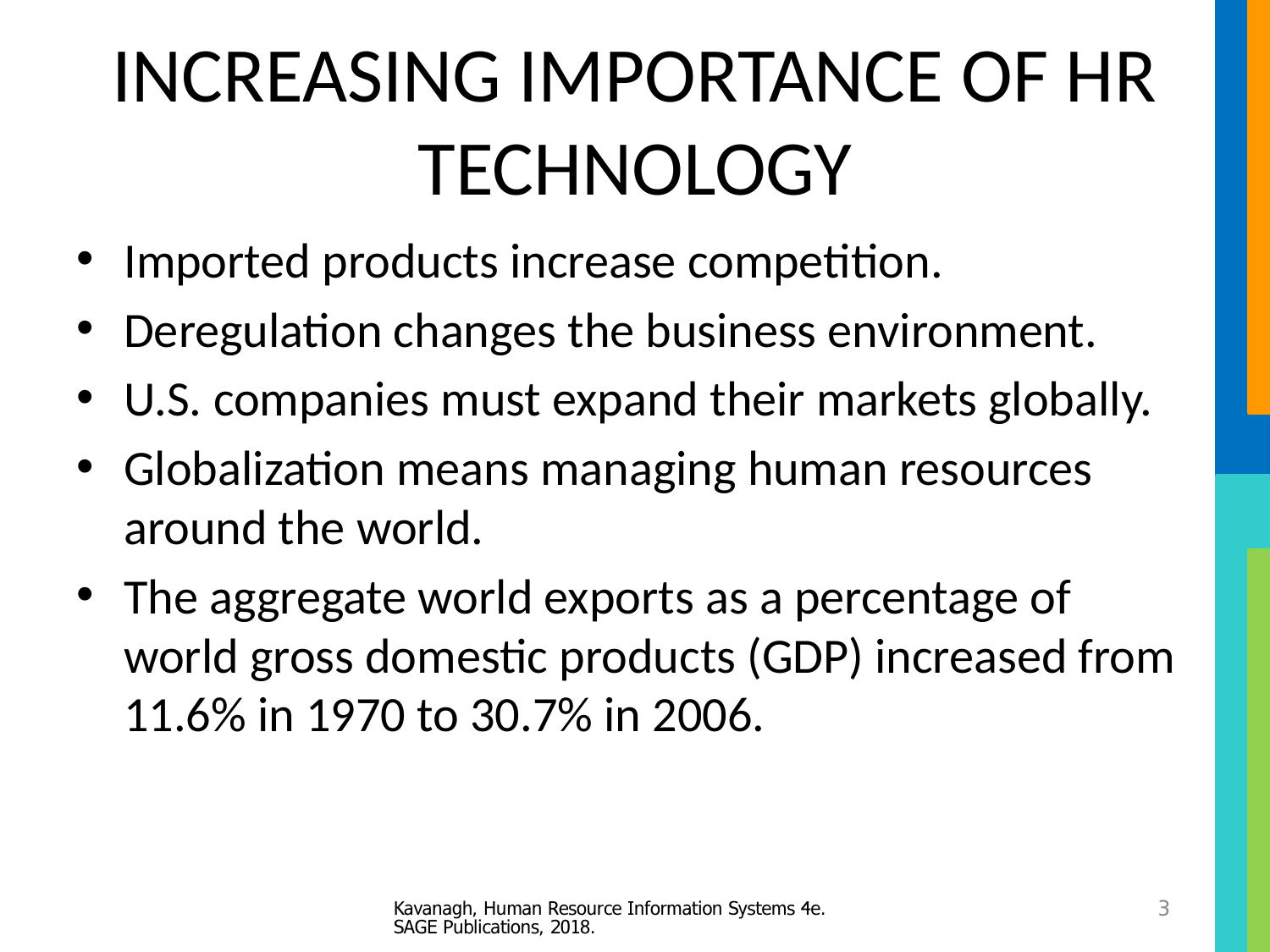

# INCREASING IMPORTANCE OF HR TECHNOLOGY
Imported products increase competition.
Deregulation changes the business environment.
U.S. companies must expand their markets globally.
Globalization means managing human resources around the world.
The aggregate world exports as a percentage of world gross domestic products (GDP) increased from 11.6% in 1970 to 30.7% in 2006.

Kavanagh, Human Resource Information Systems 4e. SAGE Publications, 2018.
3